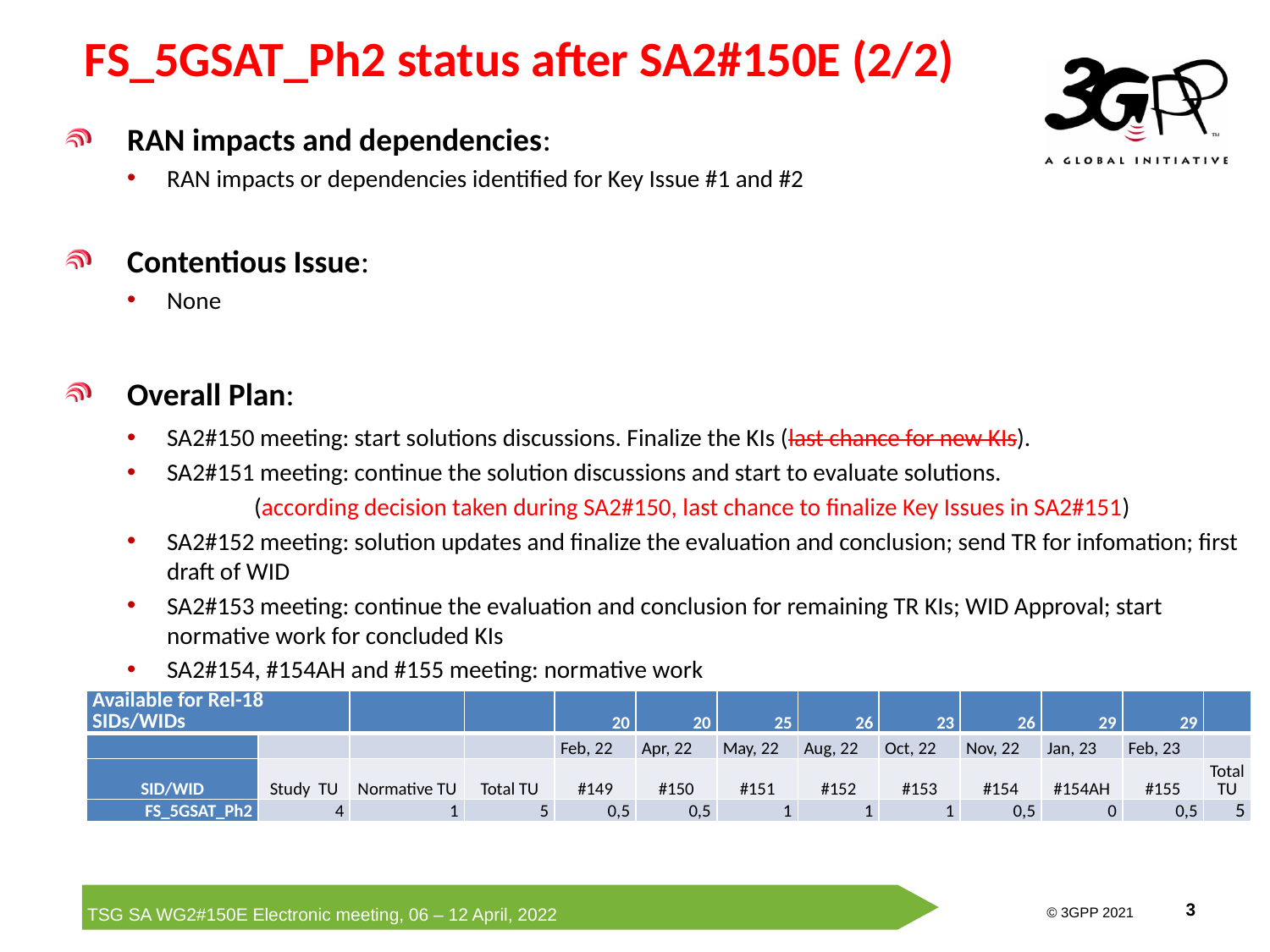

# FS_5GSAT_Ph2 status after SA2#150E (2/2)
RAN impacts and dependencies:
RAN impacts or dependencies identified for Key Issue #1 and #2

Contentious Issue:
None

Overall Plan:
SA2#150 meeting: start solutions discussions. Finalize the KIs (last chance for new KIs).
SA2#151 meeting: continue the solution discussions and start to evaluate solutions.
	(according decision taken during SA2#150, last chance to finalize Key Issues in SA2#151)
SA2#152 meeting: solution updates and finalize the evaluation and conclusion; send TR for infomation; first draft of WID
SA2#153 meeting: continue the evaluation and conclusion for remaining TR KIs; WID Approval; start normative work for concluded KIs
SA2#154, #154AH and #155 meeting: normative work

| Available for Rel-18 SIDs/WIDs |  |  |  | 20 | 20 | 25 | 26 | 23 | 26 | 29 | 29 |  |
| --- | --- | --- | --- | --- | --- | --- | --- | --- | --- | --- | --- | --- |
|  |  |  |  | Feb, 22 | Apr, 22 | May, 22 | Aug, 22 | Oct, 22 | Nov, 22 | Jan, 23 | Feb, 23 |  |
| SID/WID | Study  TU | Normative TU | Total TU | #149 | #150 | #151 | #152 | #153 | #154 | #154AH | #155 | Total TU |
| FS\_5GSAT\_Ph2 | 4 | 1 | 5 | 0,5 | 0,5 | 1 | 1 | 1 | 0,5 | 0 | 0,5 | 5 |